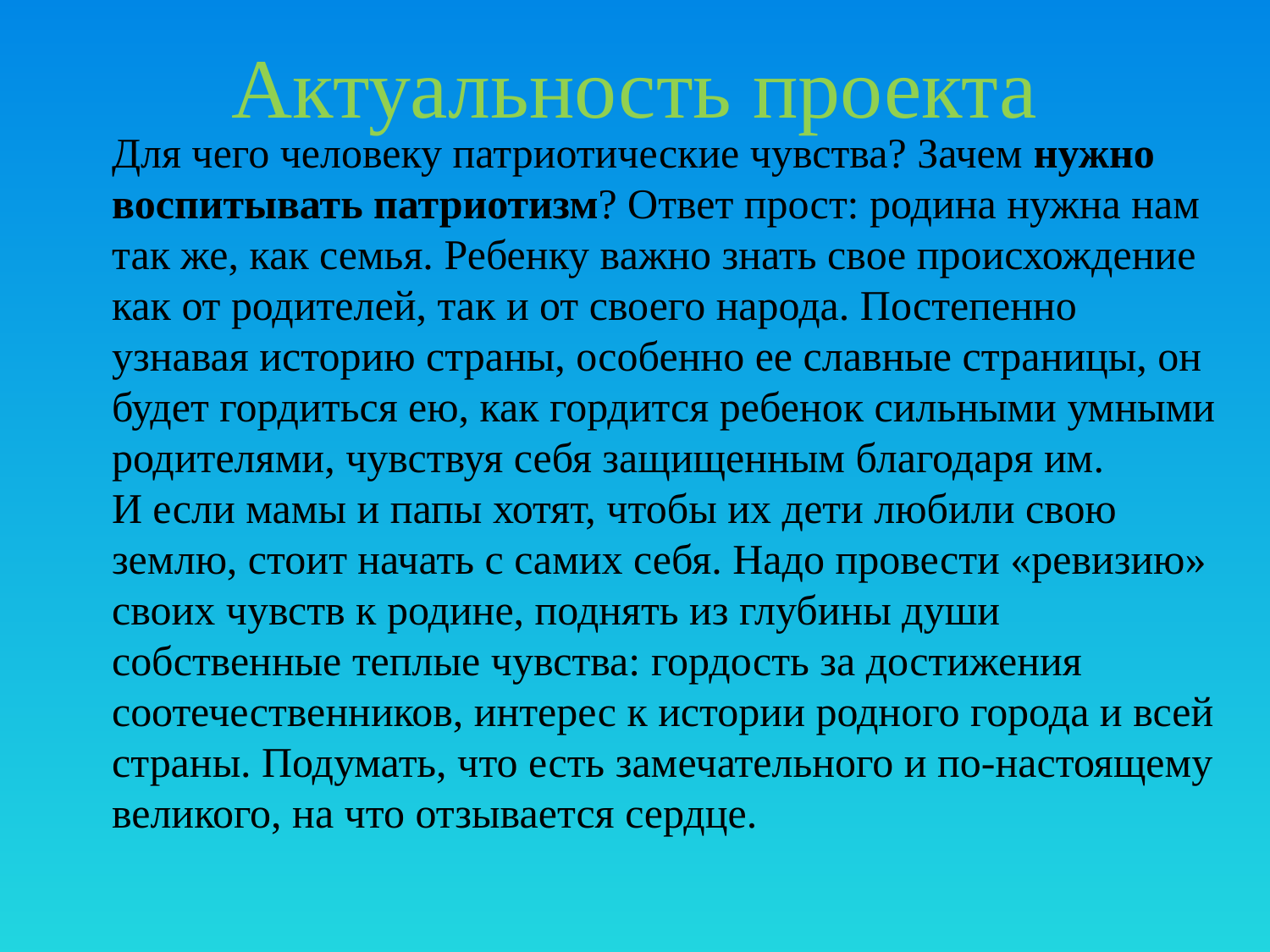

# Актуальность проекта
Для чего человеку патриотические чувства? Зачем нужно воспитывать патриотизм? Ответ прост: родина нужна нам так же, как семья. Ребенку важно знать свое происхождение как от родителей, так и от своего народа. Постепенно узнавая историю страны, особенно ее славные страницы, он будет гордиться ею, как гордится ребенок сильными умными родителями, чувствуя себя защищенным благодаря им. И если мамы и папы хотят, чтобы их дети любили свою землю, стоит начать с самих себя. Надо провести «ревизию» своих чувств к родине, поднять из глубины души собственные теплые чувства: гордость за достижения соотечественников, интерес к истории родного города и всей страны. Подумать, что есть замечательного и по-настоящему великого, на что отзывается сердце.